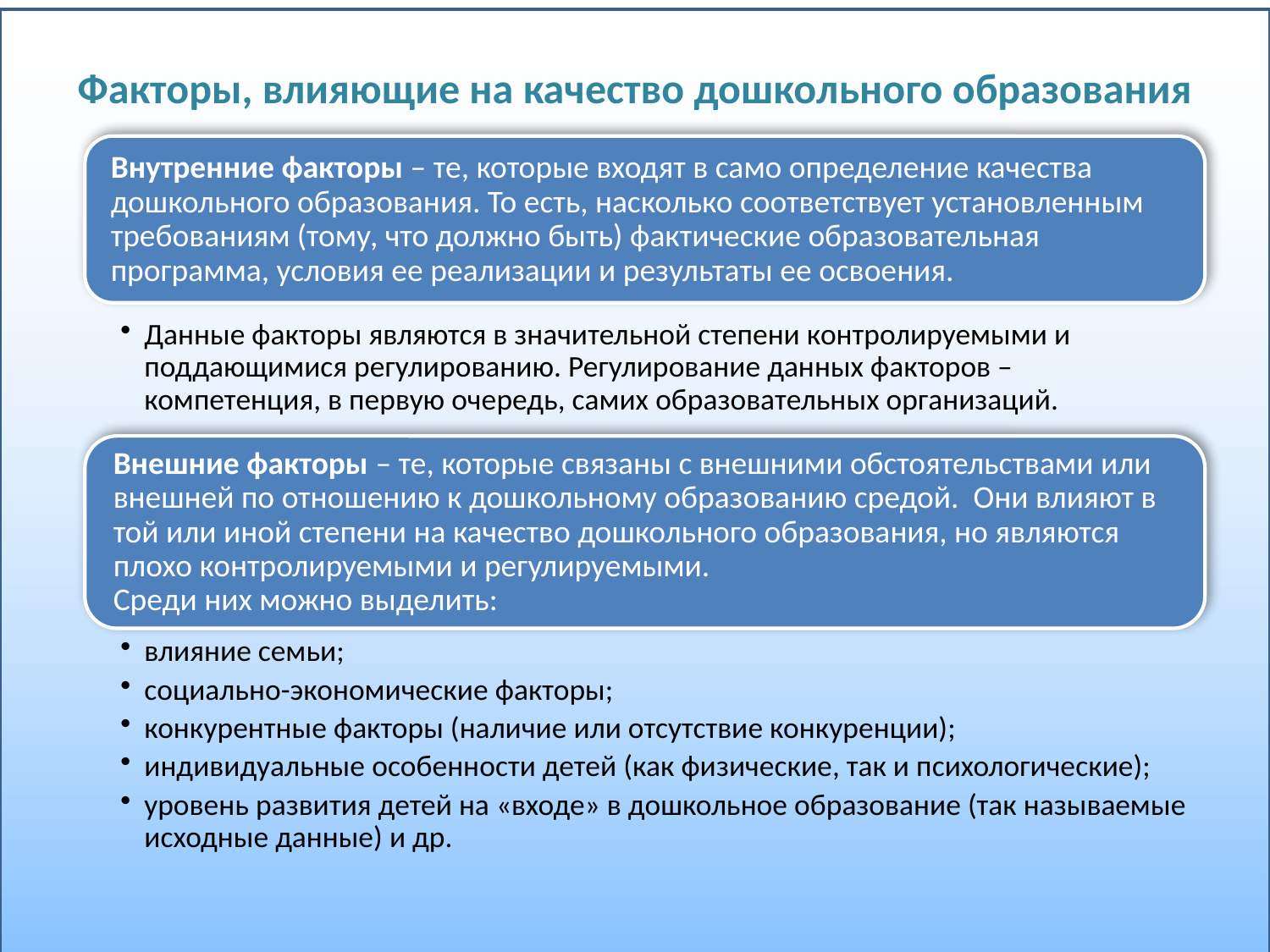

# Факторы, влияющие на качество дошкольного образования
Внутренние факторы – те, которые входят в само определение качества дошкольного образования. То есть, насколько соответствует установленным требованиям (тому, что должно быть) фактические образовательная программа, условия ее реализации и результаты ее освоения.
Данные факторы являются в значительной степени контролируемыми и поддающимися регулированию. Регулирование данных факторов – компетенция, в первую очередь, самих образовательных организаций.
Внешние факторы – те, которые связаны с внешними обстоятельствами или внешней по отношению к дошкольному образованию средой.  Они влияют в той или иной степени на качество дошкольного образования, но являются плохо контролируемыми и регулируемыми.
Среди них можно выделить:
влияние семьи;
социально-экономические факторы;
конкурентные факторы (наличие или отсутствие конкуренции);
индивидуальные особенности детей (как физические, так и психологические);
уровень развития детей на «входе» в дошкольное образование (так называемые исходные данные) и др.